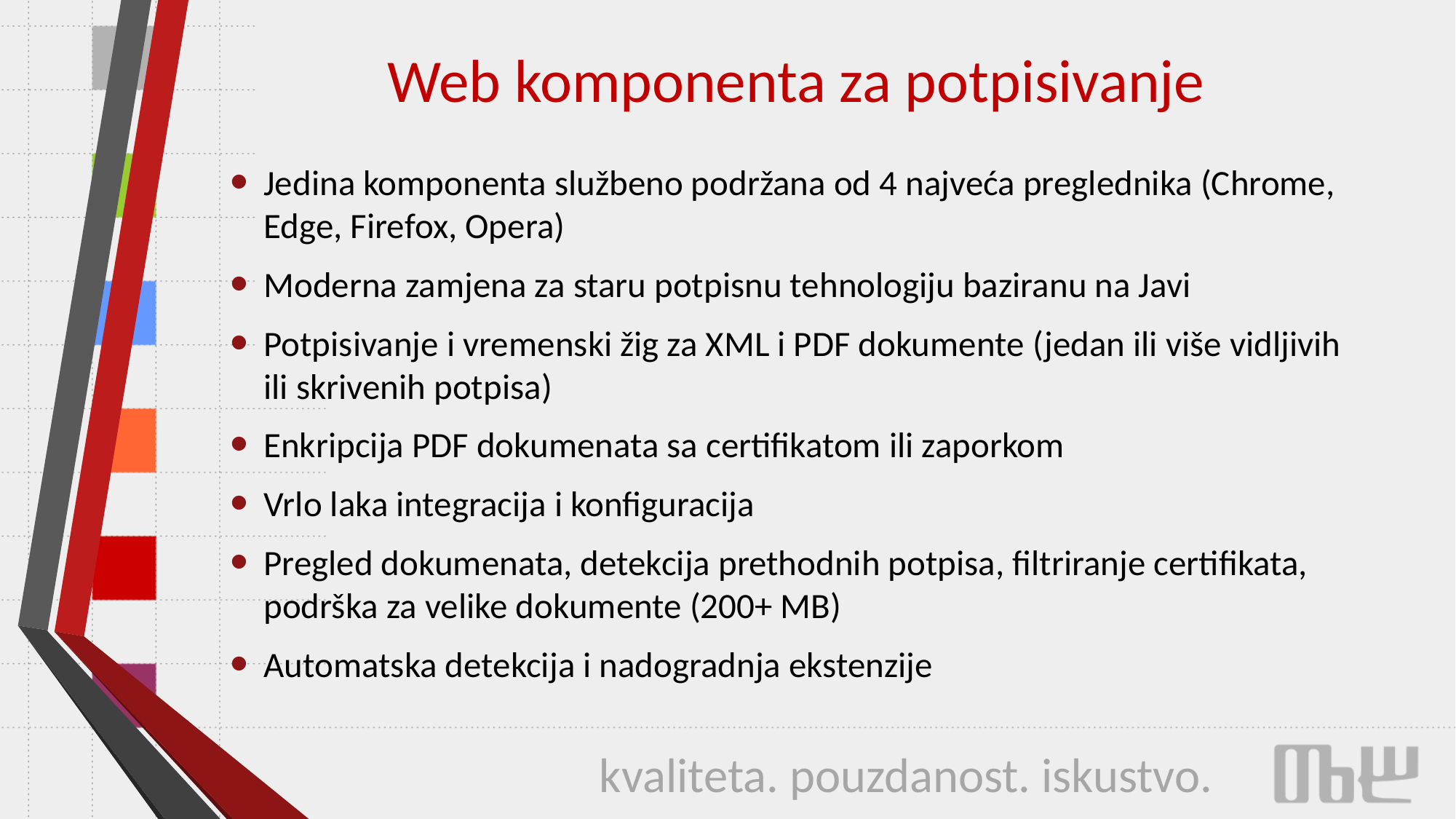

# Web komponenta za potpisivanje
Jedina komponenta službeno podržana od 4 najveća preglednika (Chrome, Edge, Firefox, Opera)
Moderna zamjena za staru potpisnu tehnologiju baziranu na Javi
Potpisivanje i vremenski žig za XML i PDF dokumente (jedan ili više vidljivih ili skrivenih potpisa)
Enkripcija PDF dokumenata sa certifikatom ili zaporkom
Vrlo laka integracija i konfiguracija
Pregled dokumenata, detekcija prethodnih potpisa, filtriranje certifikata, podrška za velike dokumente (200+ MB)
Automatska detekcija i nadogradnja ekstenzije
kvaliteta. pouzdanost. iskustvo.